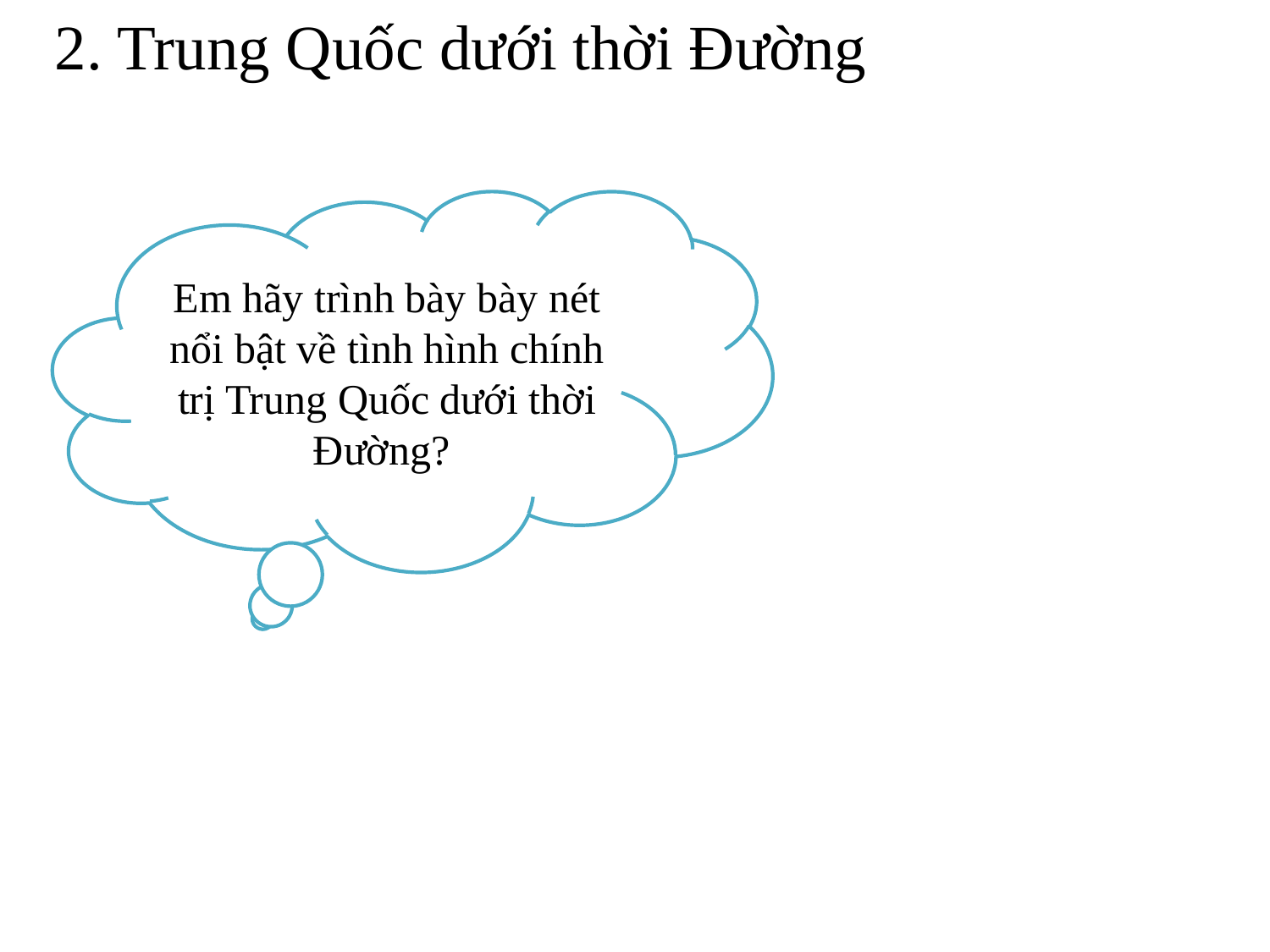

2. Trung Quốc dưới thời Đường
Em hãy trình bày bày nét nổi bật về tình hình chính trị Trung Quốc dưới thời Đường?